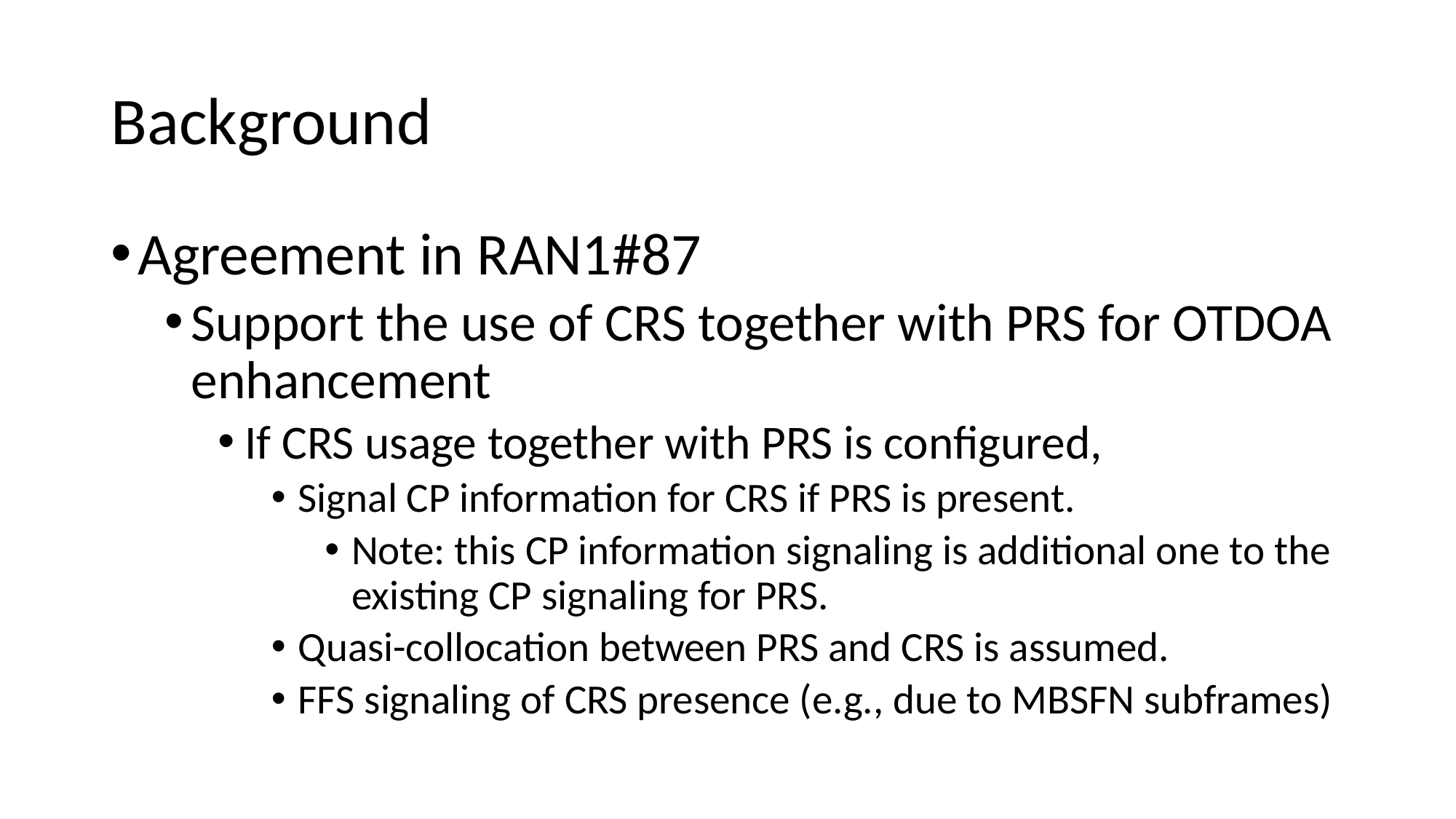

# Background
Agreement in RAN1#87
Support the use of CRS together with PRS for OTDOA enhancement
If CRS usage together with PRS is configured,
Signal CP information for CRS if PRS is present.
Note: this CP information signaling is additional one to the existing CP signaling for PRS.
Quasi-collocation between PRS and CRS is assumed.
FFS signaling of CRS presence (e.g., due to MBSFN subframes)